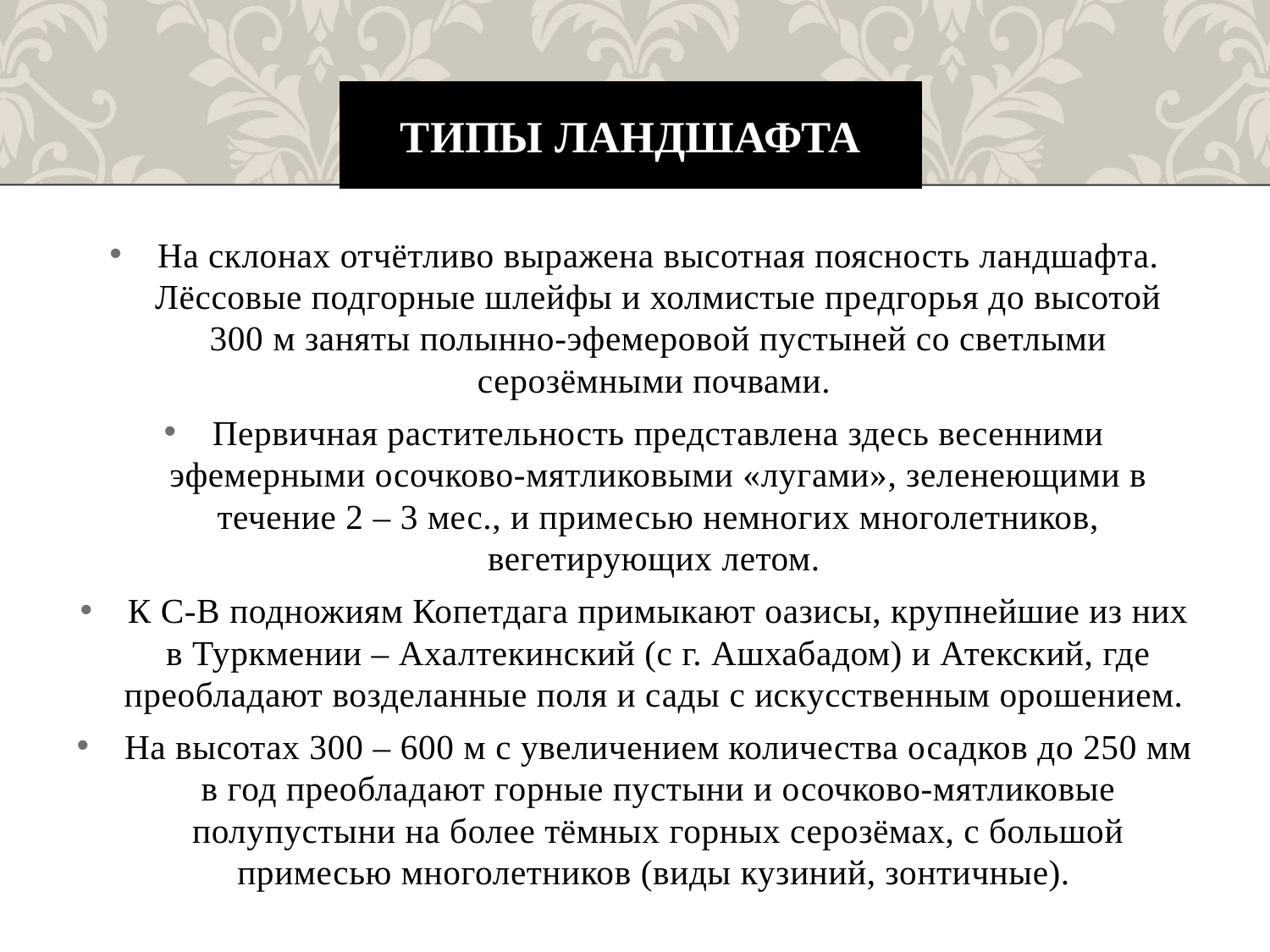

# Типы ландшафта
На склонах отчётливо выражена высотная поясность ландшафта. Лёссовые подгорные шлейфы и холмистые предгорья до высотой 300 м заняты полынно-эфемеровой пустыней со светлыми серозёмными почвами.
Первичная растительность представлена здесь весенними эфемерными осочково-мятликовыми «лугами», зеленеющими в течение 2 – 3 мес., и примесью немногих многолетников, вегетирующих летом.
К С-В подножиям Копетдага примыкают оазисы, крупнейшие из них в Туркмении – Ахалтекинский (с г. Ашхабадом) и Атекский, где преобладают возделанные поля и сады с искусственным орошением.
На высотах 300 – 600 м с увеличением количества осадков до 250 мм в год преобладают горные пустыни и осочково-мятликовые полупустыни на более тёмных горных серозёмах, с большой примесью многолетников (виды кузиний, зонтичные).